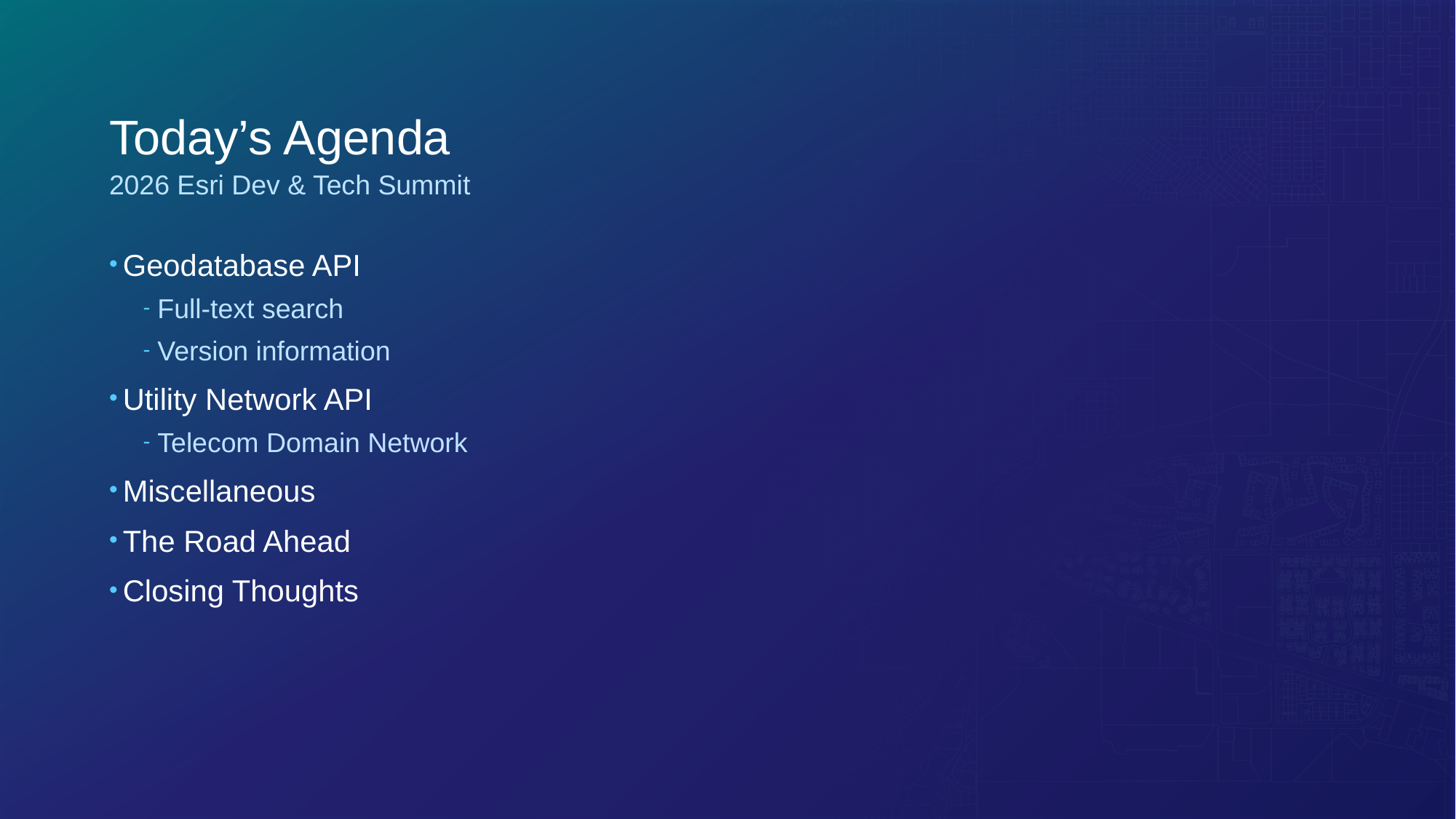

# Today’s Agenda
2026 Esri Dev & Tech Summit
Geodatabase API
Full-text search
Version information
Utility Network API
Telecom Domain Network
Miscellaneous
The Road Ahead
Closing Thoughts